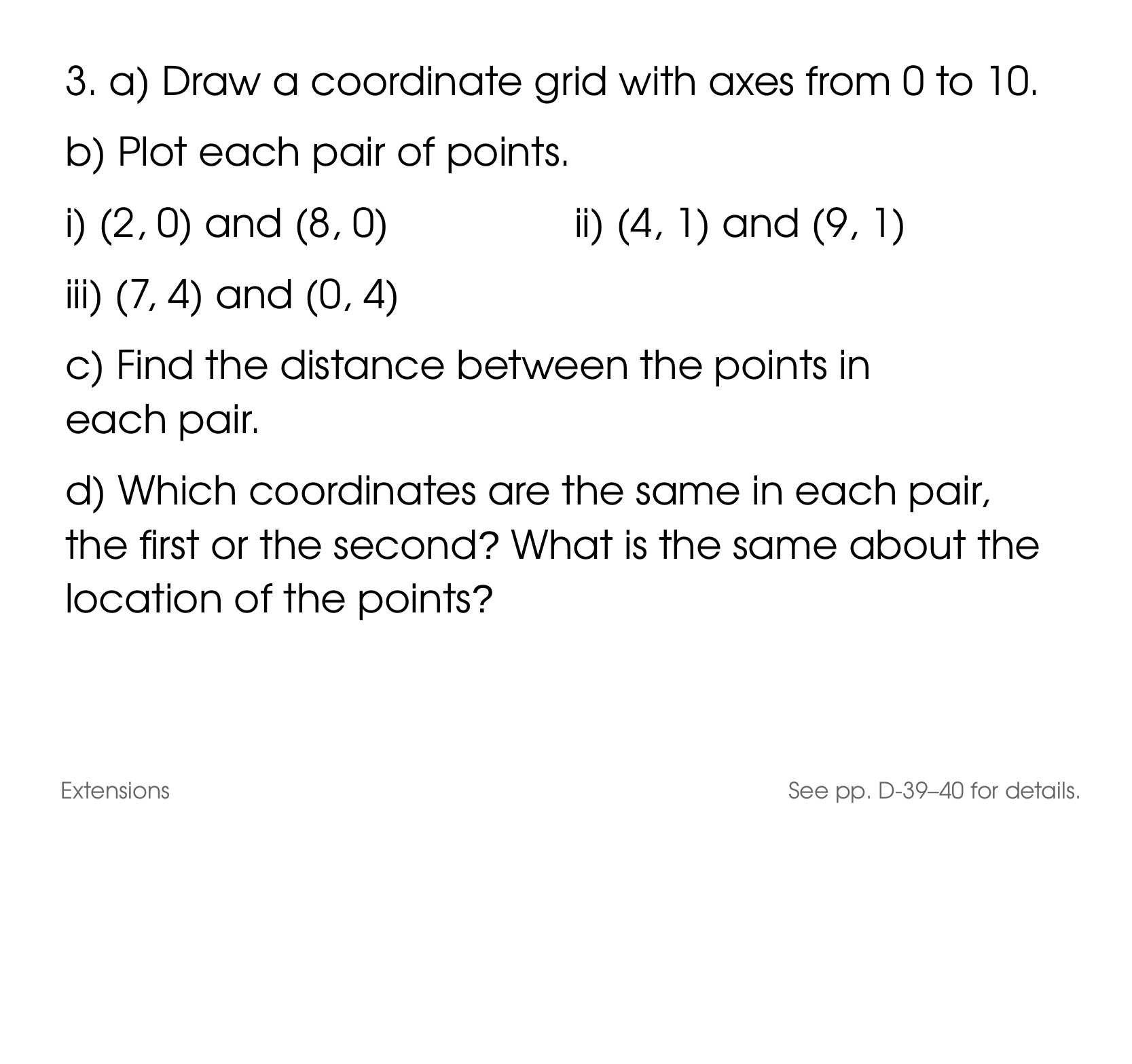

3. a) Draw a coordinate grid with axes from 0 to 10.
b) Plot each pair of points.
i) (2, 0) and (8, 0) 		ii) (4, 1) and (9, 1)
iii) (7, 4) and (0, 4)
c) Find the distance between the points in
each pair.
d) Which coordinates are the same in each pair,
the first or the second? What is the same about ​the location of the points?
Extensions
See pp. D-39–40 for details.